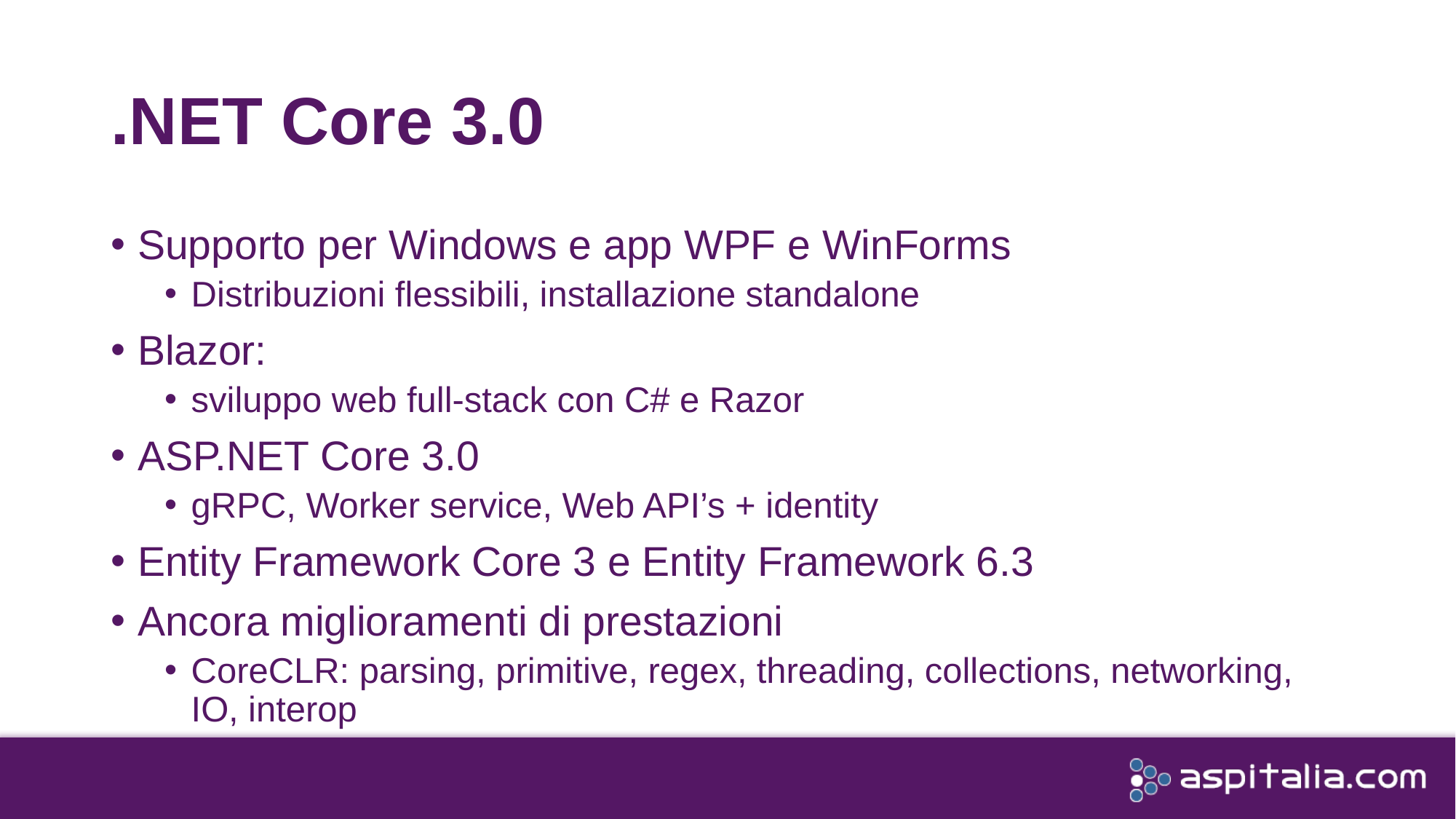

# .NET Core 3.0
Supporto per Windows e app WPF e WinForms
Distribuzioni flessibili, installazione standalone
Blazor:
sviluppo web full-stack con C# e Razor
ASP.NET Core 3.0
gRPC, Worker service, Web API’s + identity
Entity Framework Core 3 e Entity Framework 6.3
Ancora miglioramenti di prestazioni
CoreCLR: parsing, primitive, regex, threading, collections, networking, IO, interop